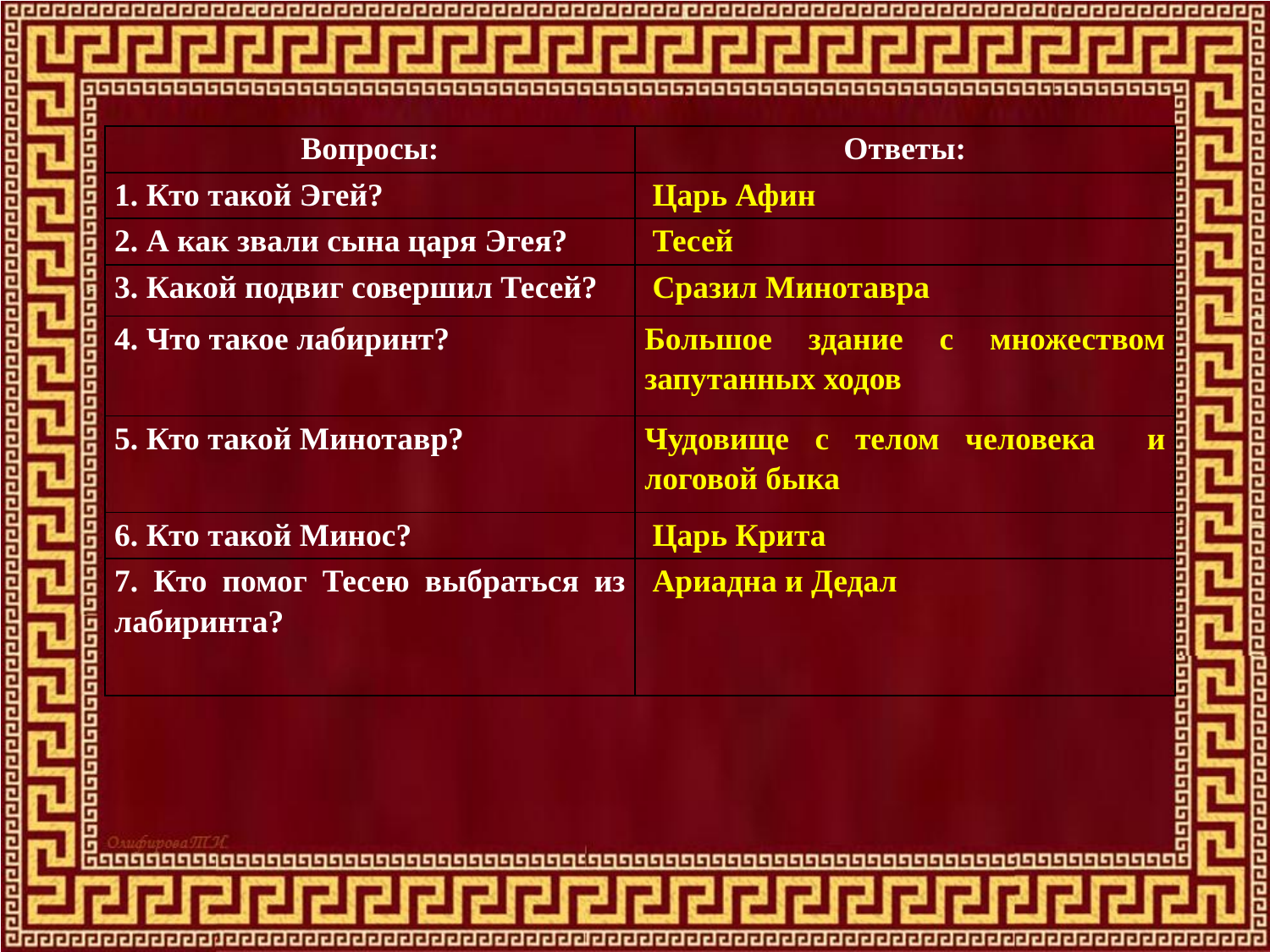

| Вопросы: | Ответы: |
| --- | --- |
| 1. Кто такой Эгей? | Царь Афин |
| 2. А как звали сына царя Эгея? | Тесей |
| 3. Какой подвиг совершил Тесей? | Сразил Минотавра |
| 4. Что такое лабиринт? | Большое здание с множеством запутанных ходов |
| 5. Кто такой Минотавр? | Чудовище с телом человека и логовой быка |
| 6. Кто такой Минос? | Царь Крита |
| 7. Кто помог Тесею выбраться из лабиринта? | Ариадна и Дедал |